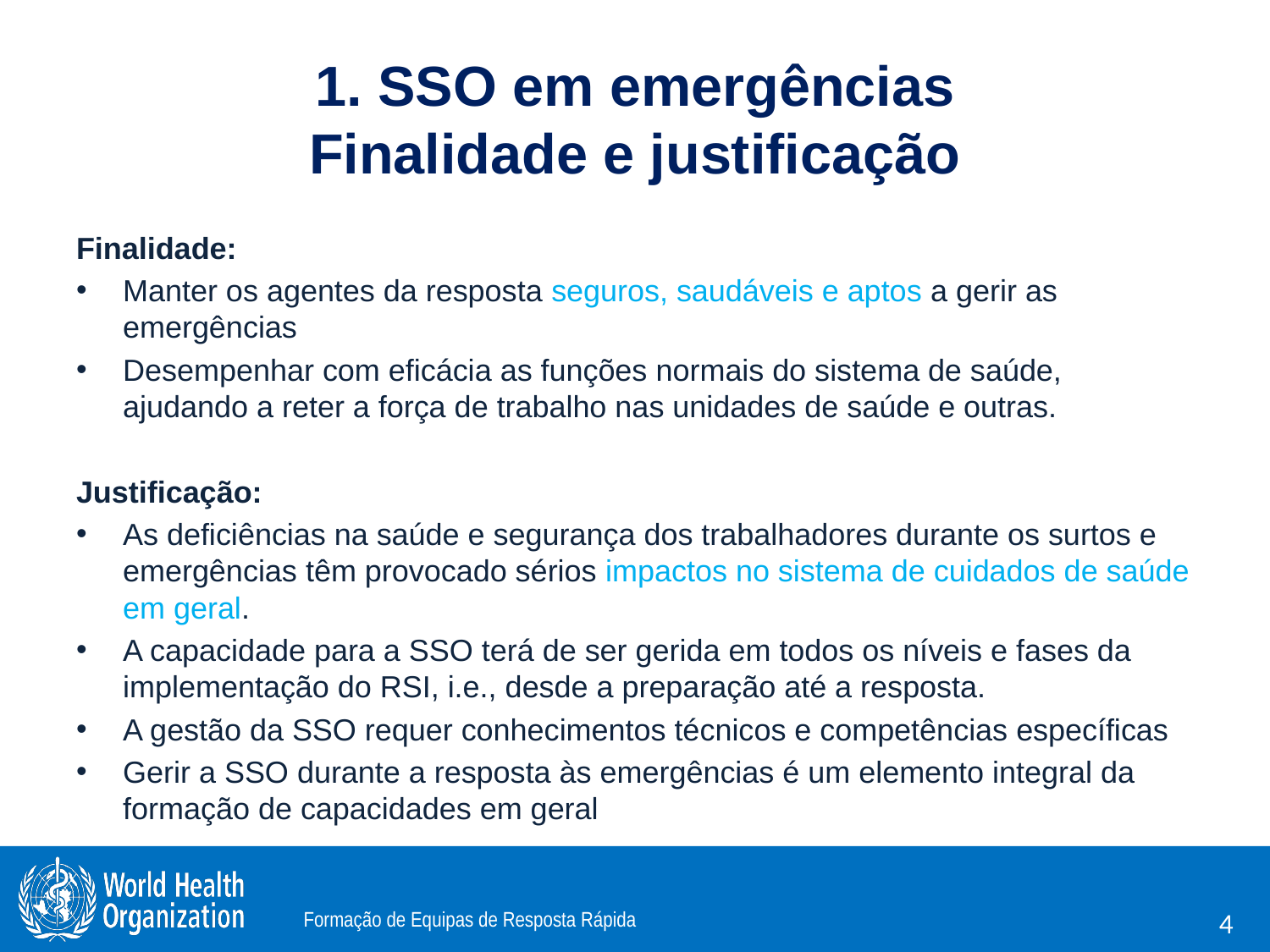

# 1. SSO em emergências Finalidade e justificação
Finalidade:
Manter os agentes da resposta seguros, saudáveis e aptos a gerir as emergências
Desempenhar com eficácia as funções normais do sistema de saúde, ajudando a reter a força de trabalho nas unidades de saúde e outras.

Justificação:
As deficiências na saúde e segurança dos trabalhadores durante os surtos e emergências têm provocado sérios impactos no sistema de cuidados de saúde em geral.
A capacidade para a SSO terá de ser gerida em todos os níveis e fases da implementação do RSI, i.e., desde a preparação até a resposta.
A gestão da SSO requer conhecimentos técnicos e competências específicas
Gerir a SSO durante a resposta às emergências é um elemento integral da formação de capacidades em geral